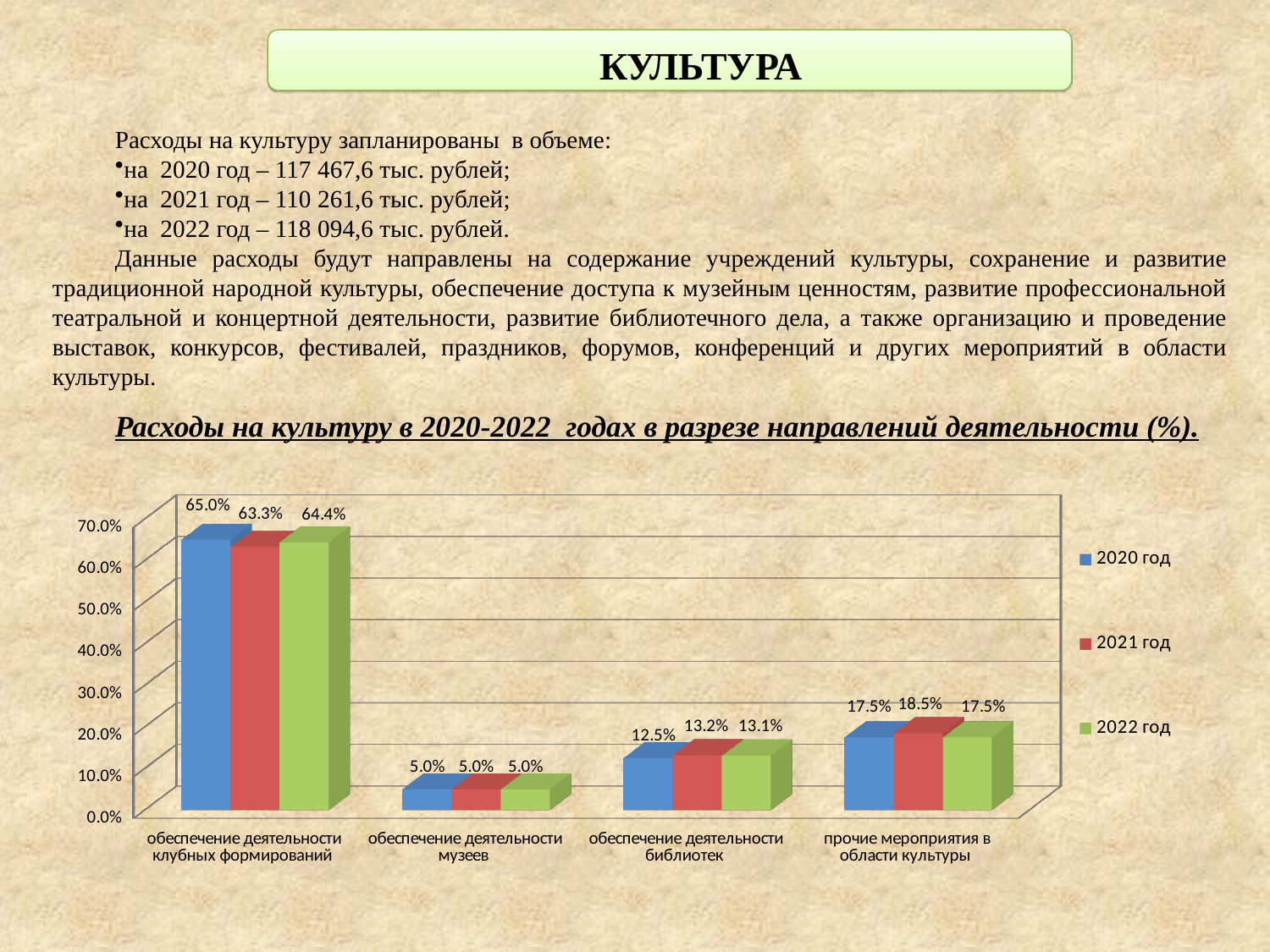

КУЛЬТУРА

Расходы на культуру запланированы  в объеме:
на  2020 год – 117 467,6 тыс. рублей;
на  2021 год – 110 261,6 тыс. рублей;
на  2022 год – 118 094,6 тыс. рублей.
Данные расходы будут направлены на содержание учреждений культуры, сохранение и развитие традиционной народной культуры, обеспечение доступа к музейным ценностям, развитие профессиональной театральной и концертной деятельности, развитие библиотечного дела, а также организацию и проведение выставок, конкурсов, фестивалей, праздников, форумов, конференций и других мероприятий в области культуры.

Расходы на культуру в 2020-2022  годах в разрезе направлений деятельности (%).

[unsupported chart]